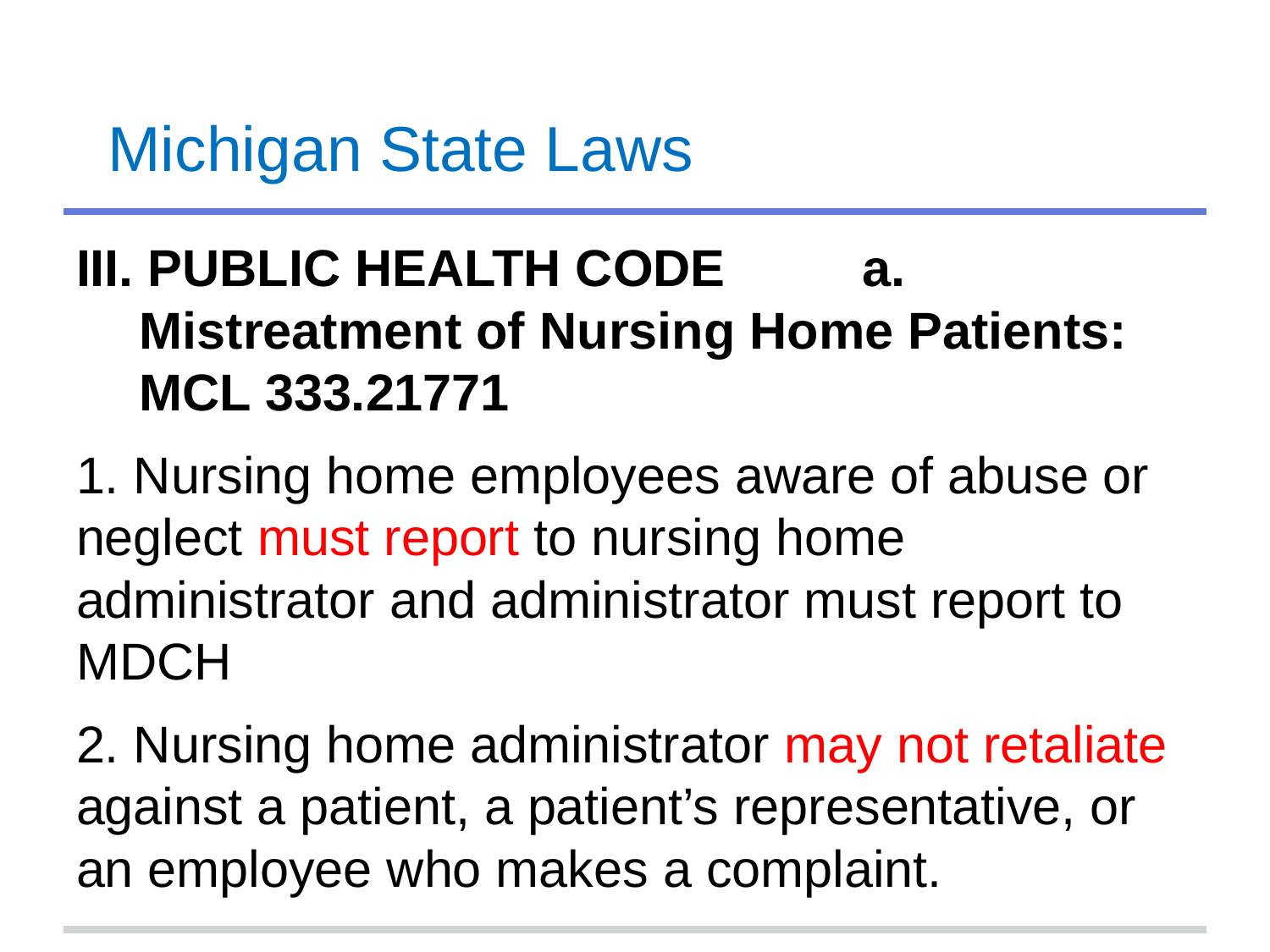

# Michigan State Laws
III. PUBLIC HEALTH CODE 			       a. Mistreatment of Nursing Home Patients: MCL 333.21771
1. Nursing home employees aware of abuse or neglect must report to nursing home administrator and administrator must report to MDCH
2. Nursing home administrator may not retaliate against a patient, a patient’s representative, or an employee who makes a complaint.